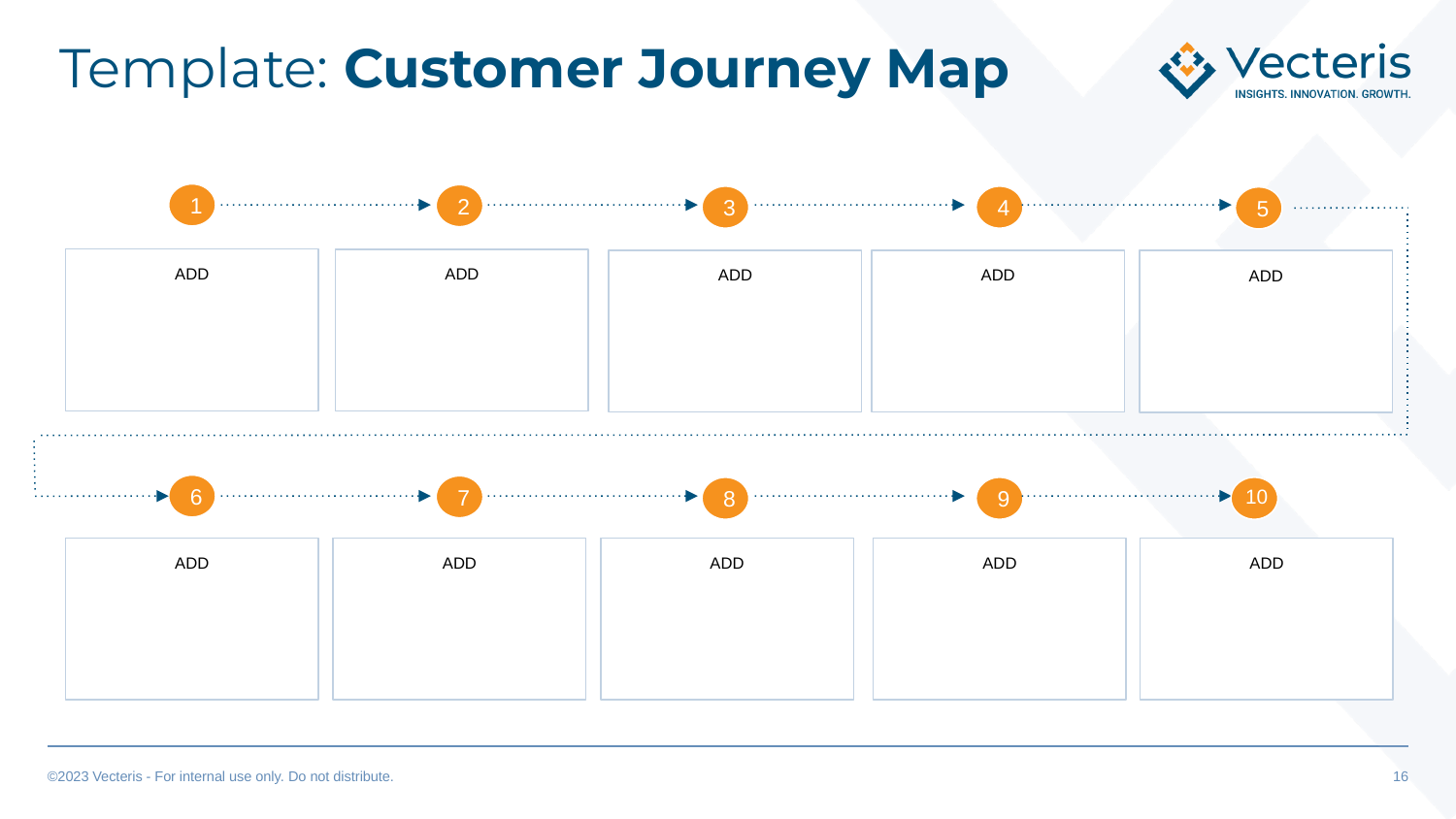

# Template: Customer Journey Map
1
2
3
4
5
ADD
ADD
ADD
ADD
ADD
 10
6
7
8
9

ADD
ADD
ADD
ADD
ADD